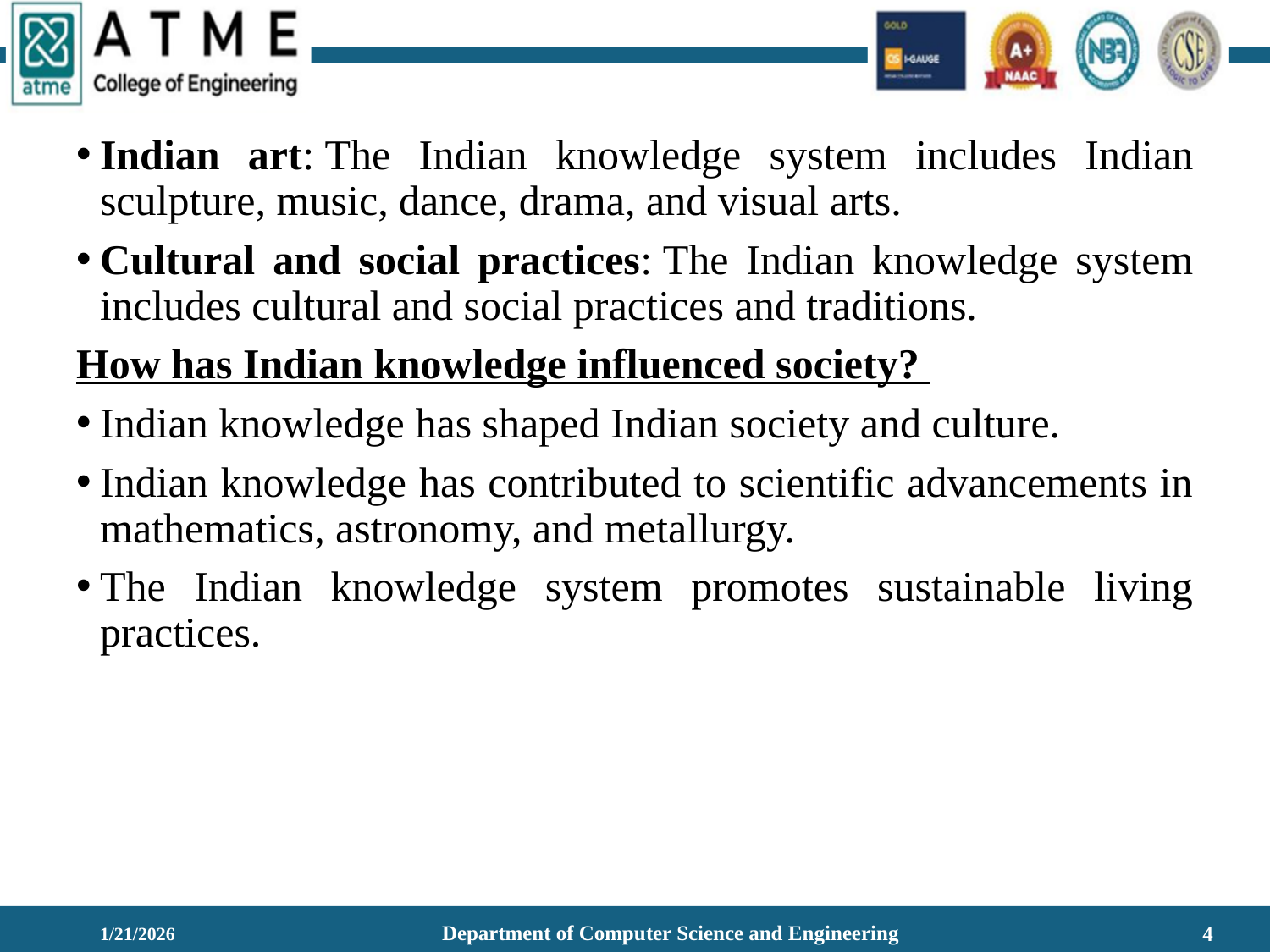

Indian art: The Indian knowledge system includes Indian sculpture, music, dance, drama, and visual arts.
Cultural and social practices: The Indian knowledge system includes cultural and social practices and traditions.
How has Indian knowledge influenced society?
Indian knowledge has shaped Indian society and culture.
Indian knowledge has contributed to scientific advancements in mathematics, astronomy, and metallurgy.
The Indian knowledge system promotes sustainable living practices.

Department of Computer Science and Engineering
1/21/2026
4